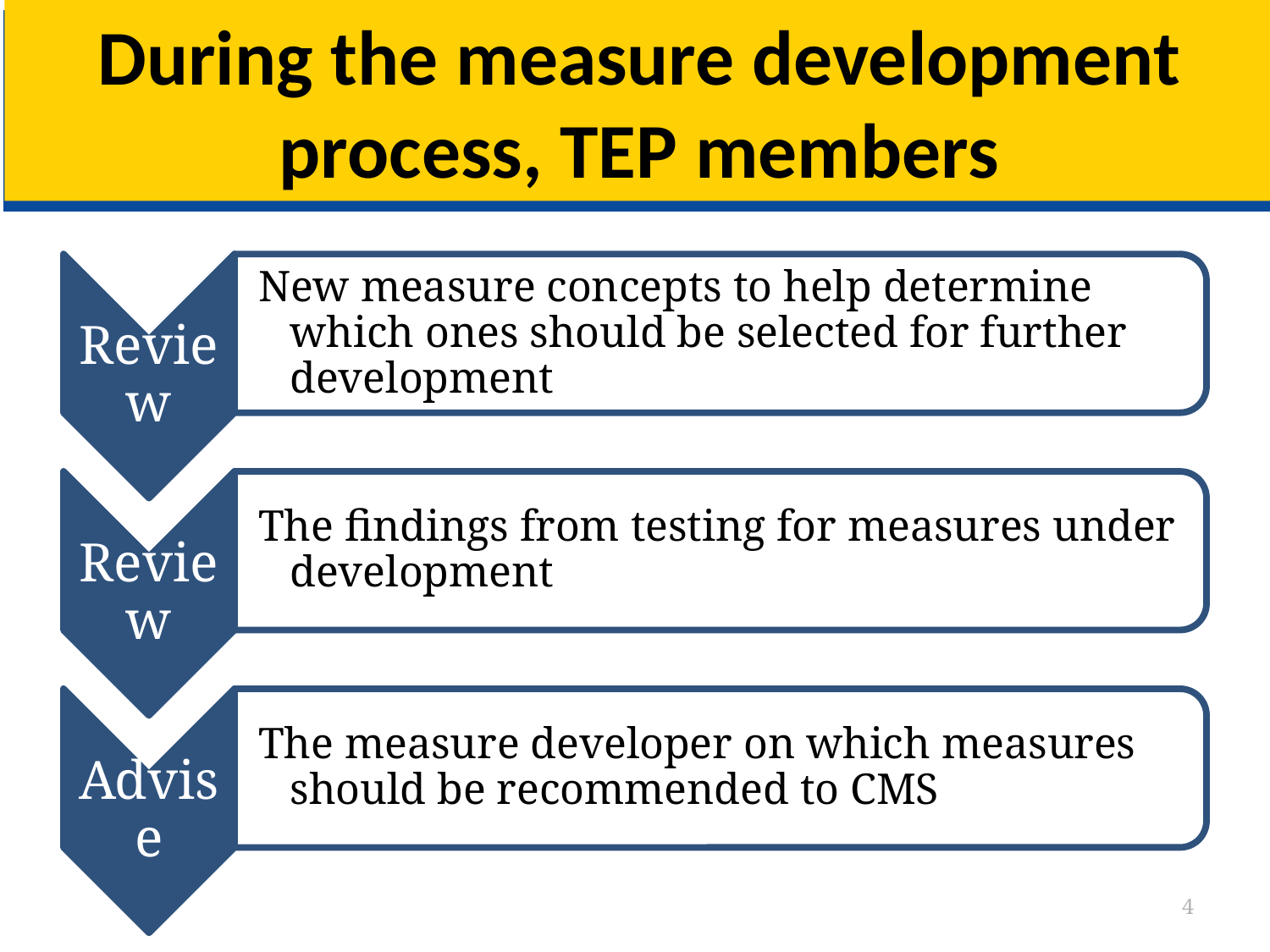

# During the measure development process, TEP members
Review
New measure concepts to help determine which ones should be selected for further development
Review
The findings from testing for measures under development
Advise
The measure developer on which measures should be recommended to CMS
4